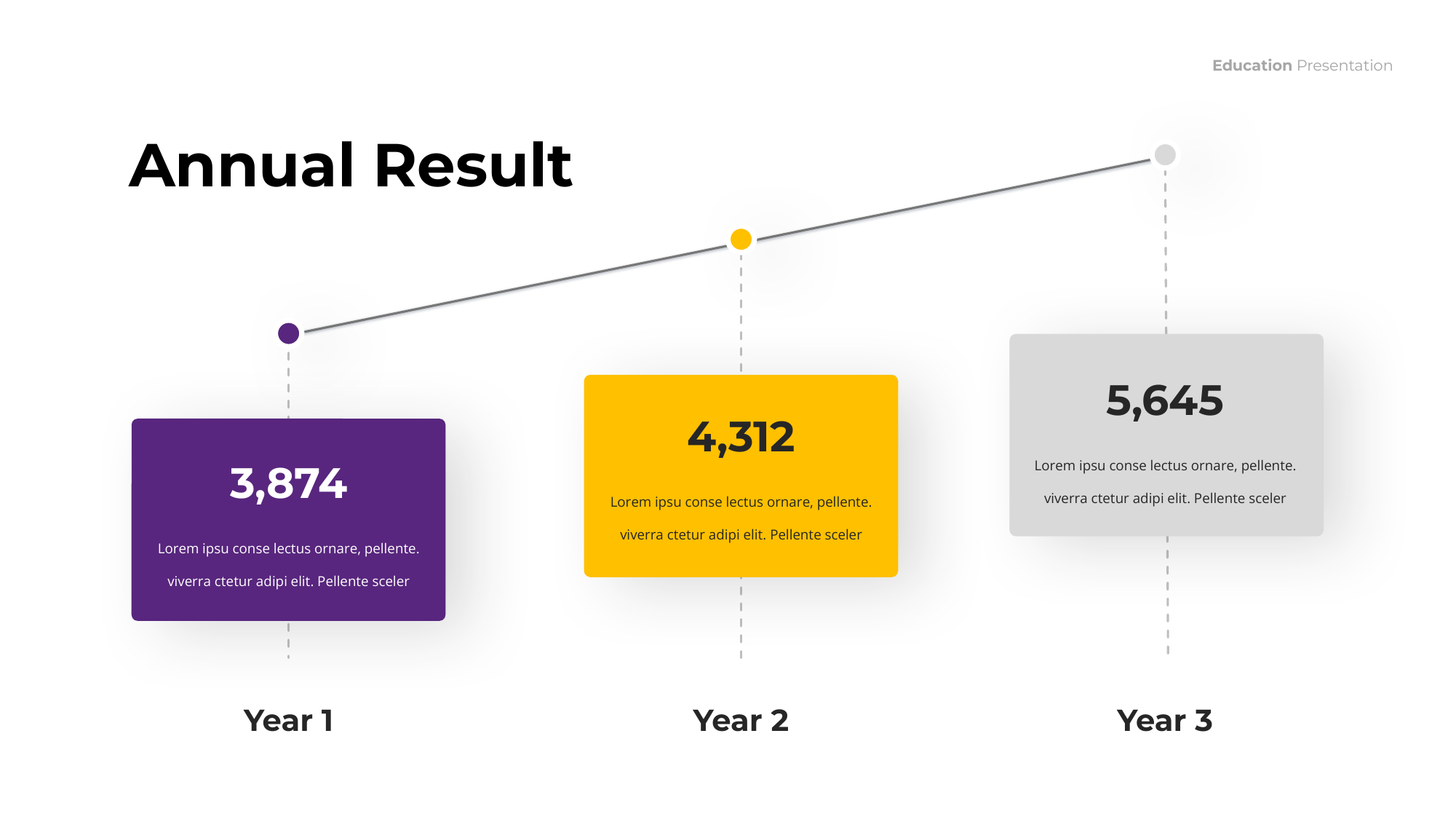

Education Presentation
Annual Result

5,645

4,312

Lorem ipsu conse lectus ornare, pellente. viverra ctetur adipi elit. Pellente sceler
3,874
Lorem ipsu conse lectus ornare, pellente. viverra ctetur adipi elit. Pellente sceler
Lorem ipsu conse lectus ornare, pellente. viverra ctetur adipi elit. Pellente sceler
Year 1
Year 2
Year 3